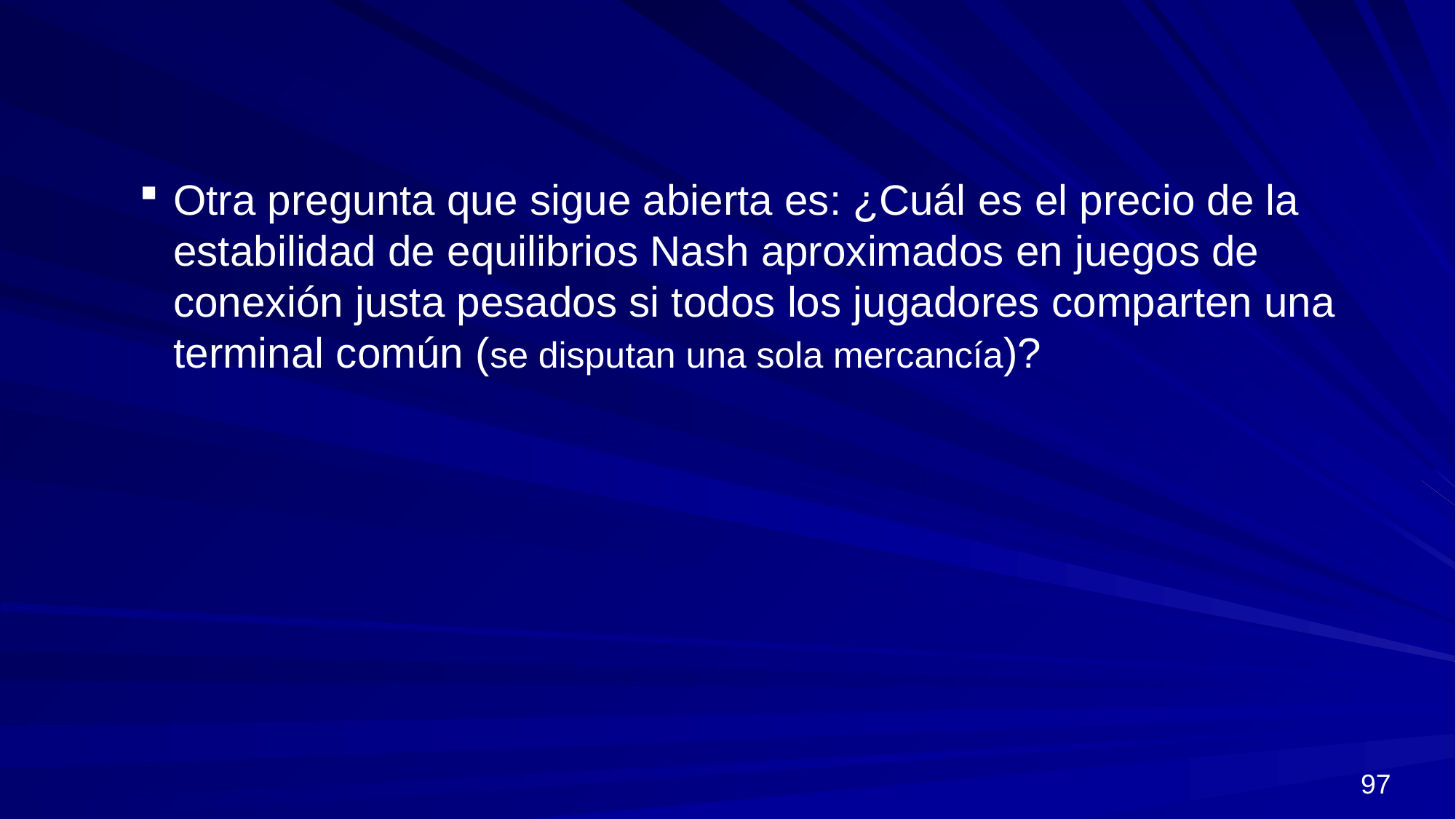

Otra pregunta que sigue abierta es: ¿Cuál es el precio de la estabilidad de equilibrios Nash aproximados en juegos de conexión justa pesados si todos los jugadores comparten una terminal común (se disputan una sola mercancía)?

97